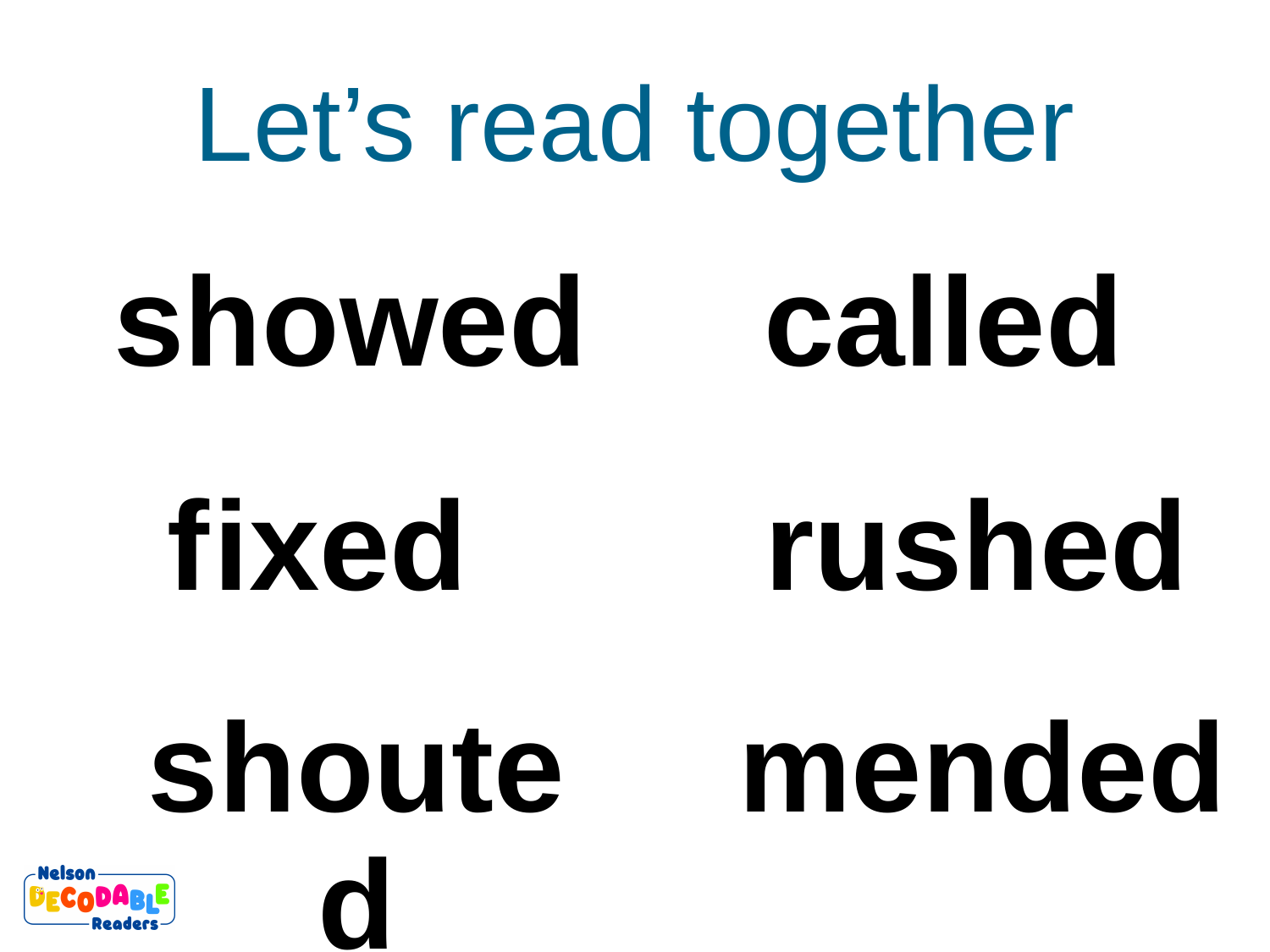

Let’s read together
showed
called
f ixed
rushed
mended
shouted